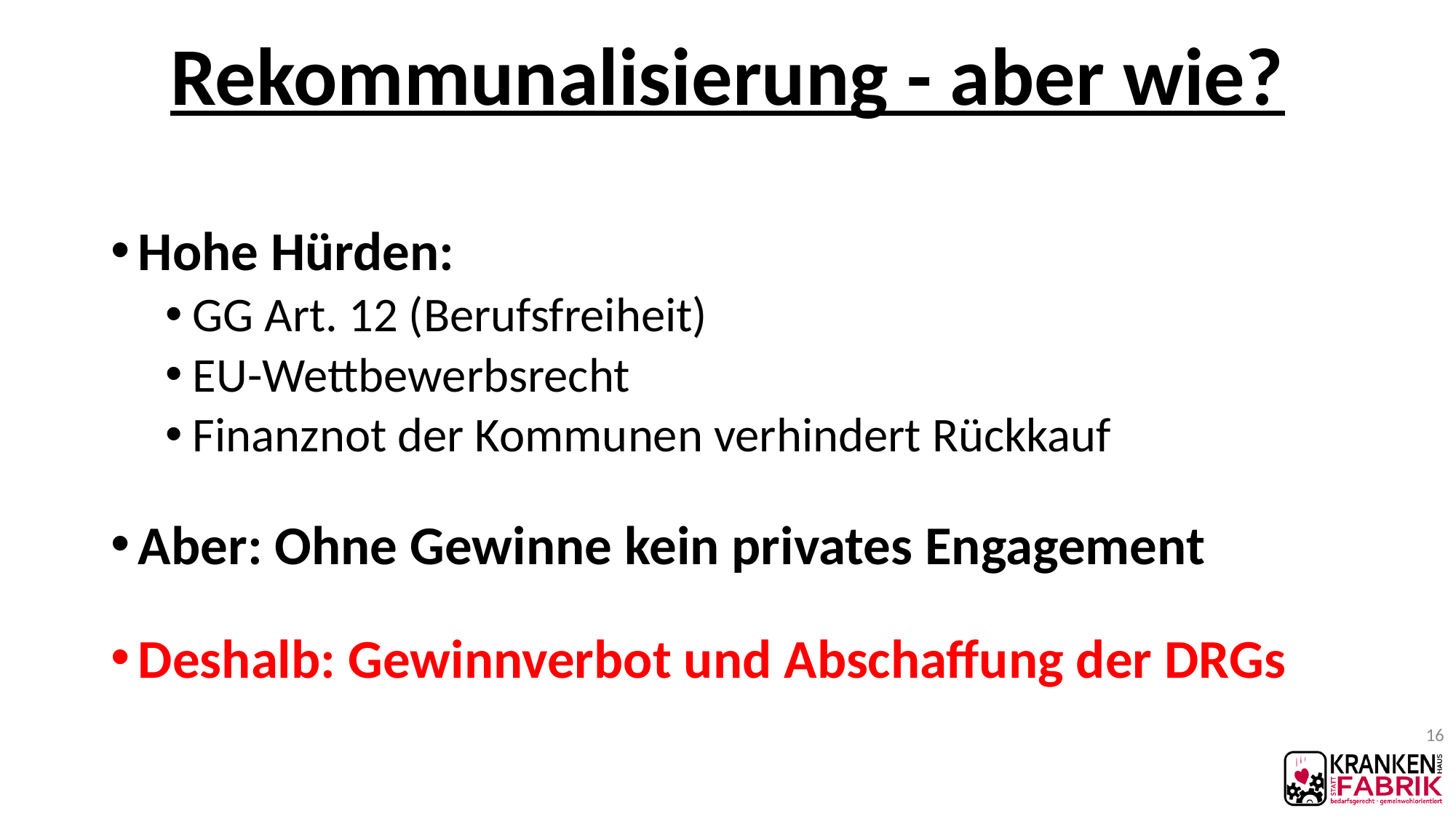

# Rekommunalisierung - aber wie?
Hohe Hürden:
GG Art. 12 (Berufsfreiheit)
EU-Wettbewerbsrecht
Finanznot der Kommunen verhindert Rückkauf
Aber: Ohne Gewinne kein privates Engagement
Deshalb: Gewinnverbot und Abschaffung der DRGs

16